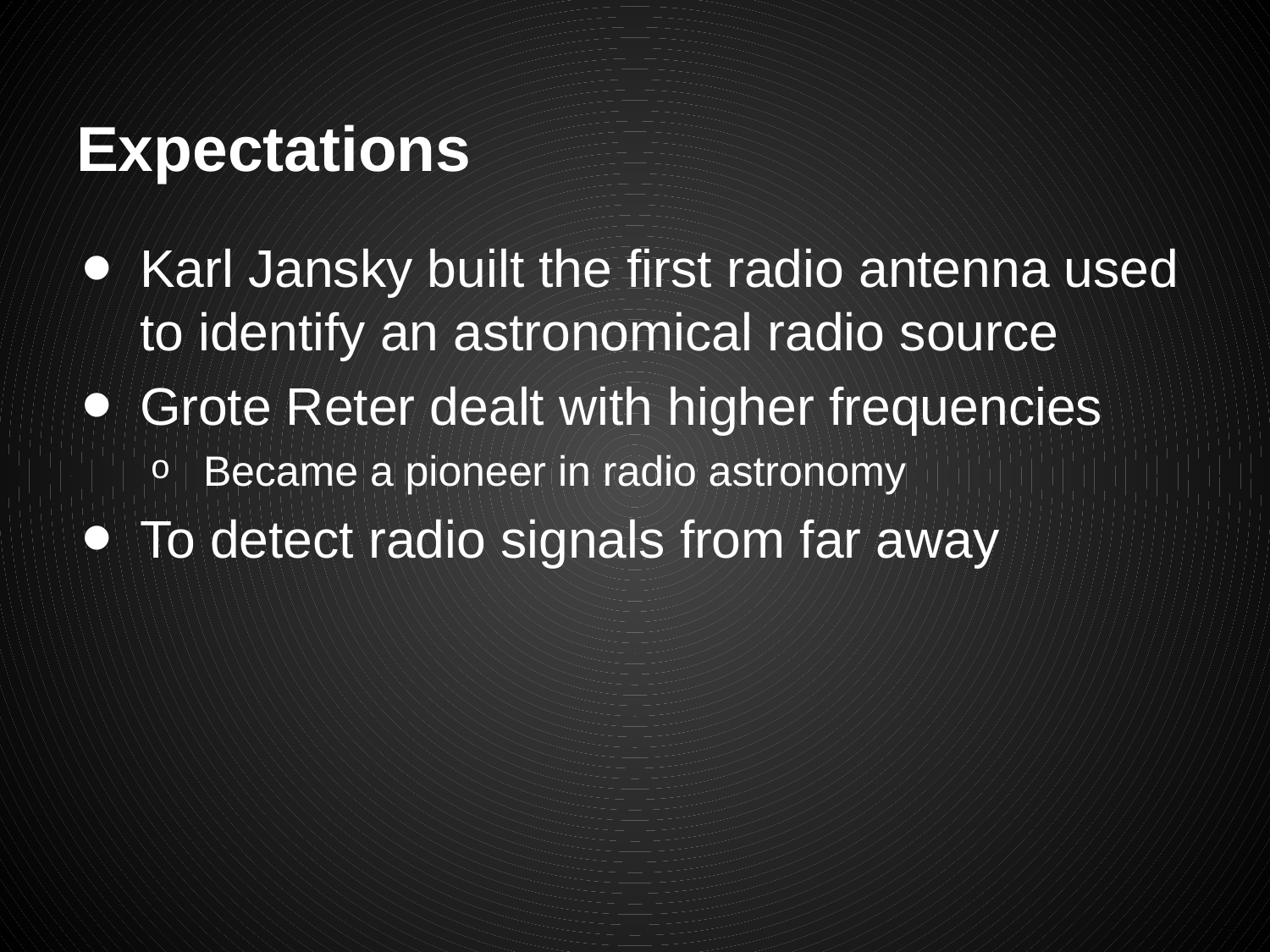

# Expectations
Karl Jansky built the first radio antenna used to identify an astronomical radio source
Grote Reter dealt with higher frequencies
Became a pioneer in radio astronomy
To detect radio signals from far away